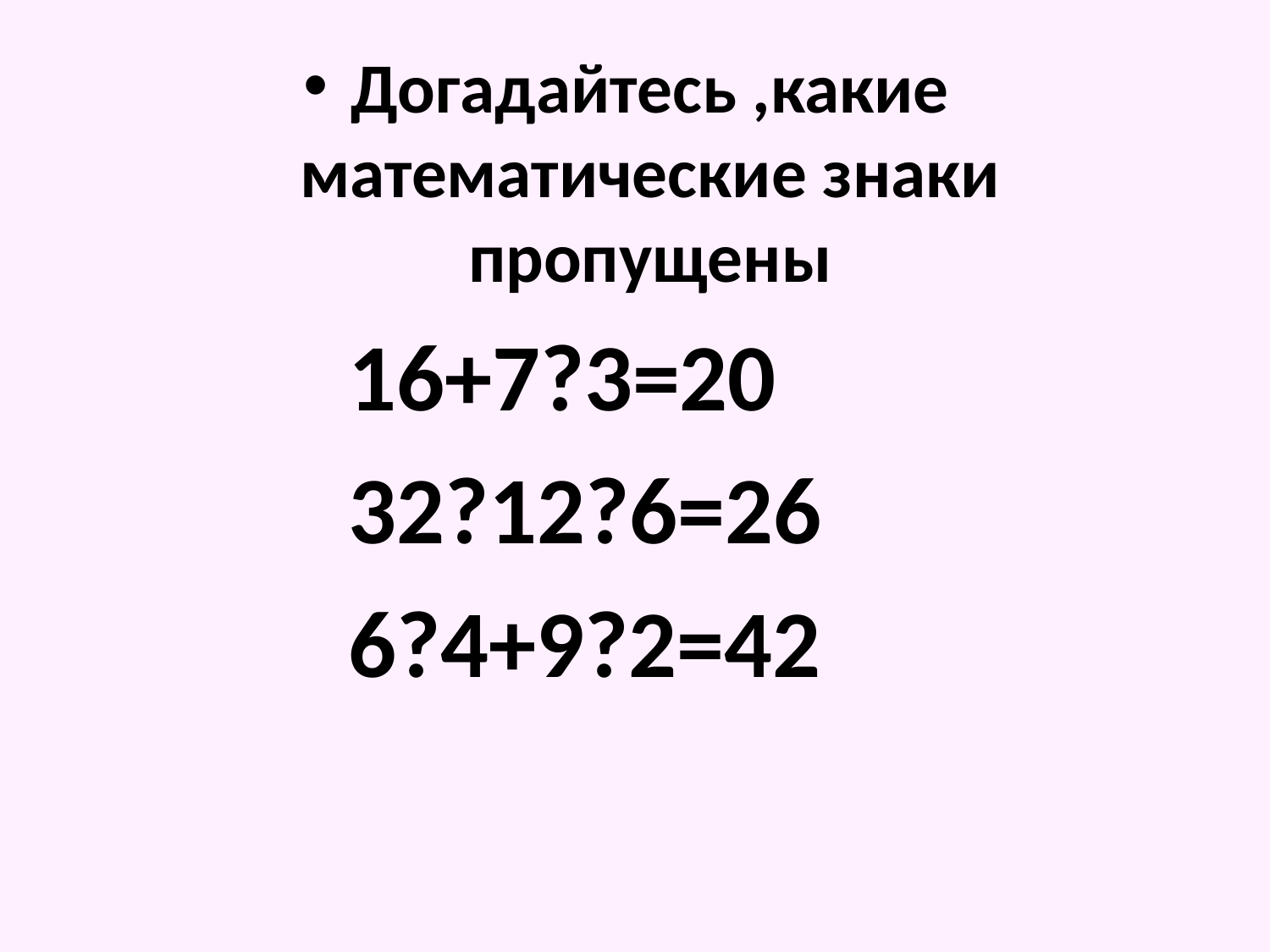

Догадайтесь ,какие математические знаки пропущены
             16+7?3=20
             32?12?6=26
             6?4+9?2=42